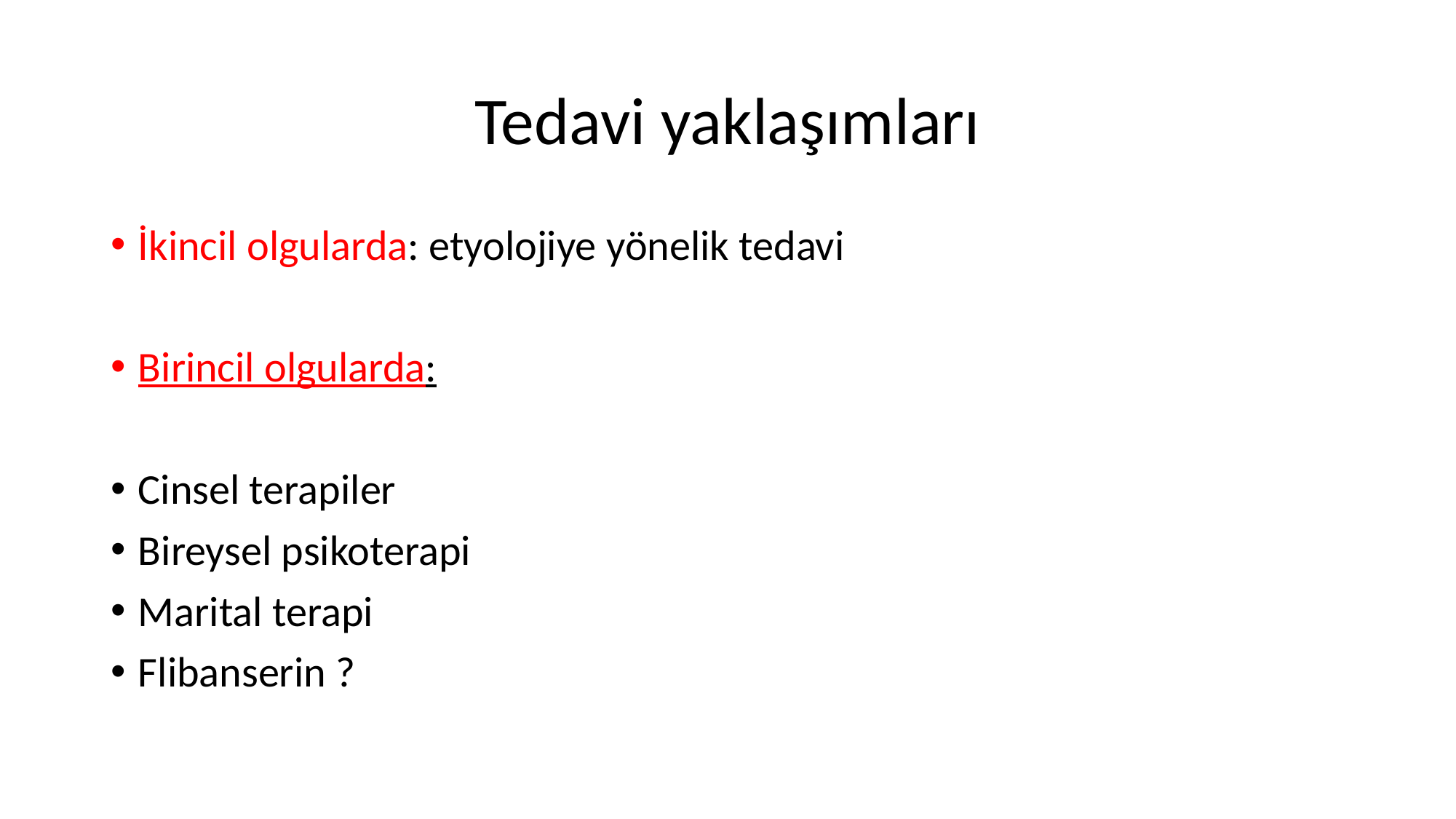

# Tedavi yaklaşımları
İkincil olgularda: etyolojiye yönelik tedavi

Birincil olgularda:

Cinsel terapiler
Bireysel psikoterapi
Marital terapi
Flibanserin ?